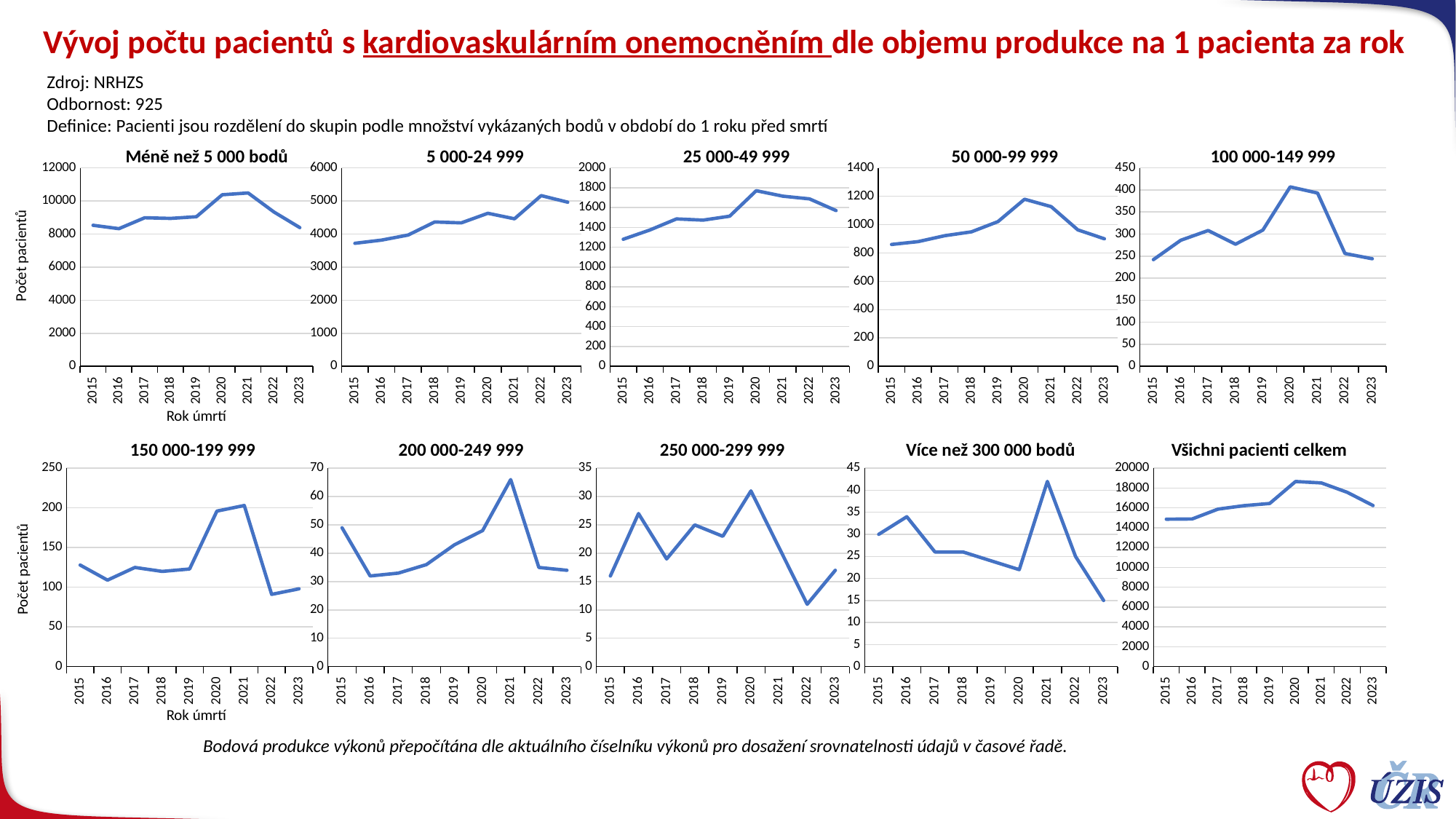

# Vývoj počtu pacientů s kardiovaskulárním onemocněním dle objemu produkce na 1 pacienta za rok
Zdroj: NRHZS
Odbornost: 925
Definice: Pacienti jsou rozdělení do skupin podle množství vykázaných bodů v období do 1 roku před smrtí
Méně než 5 000 bodů
5 000-24 999
25 000-49 999
50 000-99 999
100 000-149 999

### Chart

| Category | Součet z 0-4 999 |
|---|---|
| 2015 | 8532.0 |
| 2016 | 8326.0 |
| 2017 | 8987.0 |
| 2018 | 8948.0 |
| 2019 | 9051.0 |
| 2020 | 10379.0 |
| 2021 | 10487.0 |
| 2022 | 9337.0 |
| 2023 | 8393.0 |

### Chart

| Category | Součet z 0-4 999 |
|---|---|
| 2015 | 3721.0 |
| 2016 | 3818.0 |
| 2017 | 3971.0 |
| 2018 | 4367.0 |
| 2019 | 4339.0 |
| 2020 | 4629.0 |
| 2021 | 4463.0 |
| 2022 | 5164.0 |
| 2023 | 4965.0 |

### Chart

| Category | Součet z 0-4 999 |
|---|---|
| 2015 | 1281.0 |
| 2016 | 1374.0 |
| 2017 | 1486.0 |
| 2018 | 1474.0 |
| 2019 | 1513.0 |
| 2020 | 1770.0 |
| 2021 | 1715.0 |
| 2022 | 1688.0 |
| 2023 | 1570.0 |

### Chart

| Category | Součet z 0-4 999 |
|---|---|
| 2015 | 860.0 |
| 2016 | 880.0 |
| 2017 | 922.0 |
| 2018 | 949.0 |
| 2019 | 1021.0 |
| 2020 | 1179.0 |
| 2021 | 1127.0 |
| 2022 | 963.0 |
| 2023 | 900.0 |

### Chart

| Category | Součet z 0-4 999 |
|---|---|
| 2015 | 242.0 |
| 2016 | 286.0 |
| 2017 | 308.0 |
| 2018 | 277.0 |
| 2019 | 309.0 |
| 2020 | 407.0 |
| 2021 | 393.0 |
| 2022 | 256.0 |
| 2023 | 244.0 |
Počet pacientů
Rok úmrtí
150 000-199 999
200 000-249 999
250 000-299 999
Více než 300 000 bodů
Všichni pacienti celkem

### Chart

| Category | Součet z 0-4 999 |
|---|---|
| 2015 | 128.0 |
| 2016 | 109.0 |
| 2017 | 125.0 |
| 2018 | 120.0 |
| 2019 | 123.0 |
| 2020 | 196.0 |
| 2021 | 203.0 |
| 2022 | 91.0 |
| 2023 | 98.0 |

### Chart

| Category | Součet z 0-4 999 |
|---|---|
| 2015 | 49.0 |
| 2016 | 32.0 |
| 2017 | 33.0 |
| 2018 | 36.0 |
| 2019 | 43.0 |
| 2020 | 48.0 |
| 2021 | 66.0 |
| 2022 | 35.0 |
| 2023 | 34.0 |

### Chart

| Category | Součet z 0-4 999 |
|---|---|
| 2015 | 16.0 |
| 2016 | 27.0 |
| 2017 | 19.0 |
| 2018 | 25.0 |
| 2019 | 23.0 |
| 2020 | 31.0 |
| 2021 | 21.0 |
| 2022 | 11.0 |
| 2023 | 17.0 |

### Chart

| Category | Součet z 0-4 999 |
|---|---|
| 2015 | 30.0 |
| 2016 | 34.0 |
| 2017 | 26.0 |
| 2018 | 26.0 |
| 2019 | 24.0 |
| 2020 | 22.0 |
| 2021 | 42.0 |
| 2022 | 25.0 |
| 2023 | 15.0 |

### Chart

| Category | Součet z 0-4 999 |
|---|---|
| 2015 | 14859.0 |
| 2016 | 14886.0 |
| 2017 | 15877.0 |
| 2018 | 16222.0 |
| 2019 | 16446.0 |
| 2020 | 18661.0 |
| 2021 | 18517.0 |
| 2022 | 17570.0 |
| 2023 | 16236.0 |
Počet pacientů
Rok úmrtí
Bodová produkce výkonů přepočítána dle aktuálního číselníku výkonů pro dosažení srovnatelnosti údajů v časové řadě.